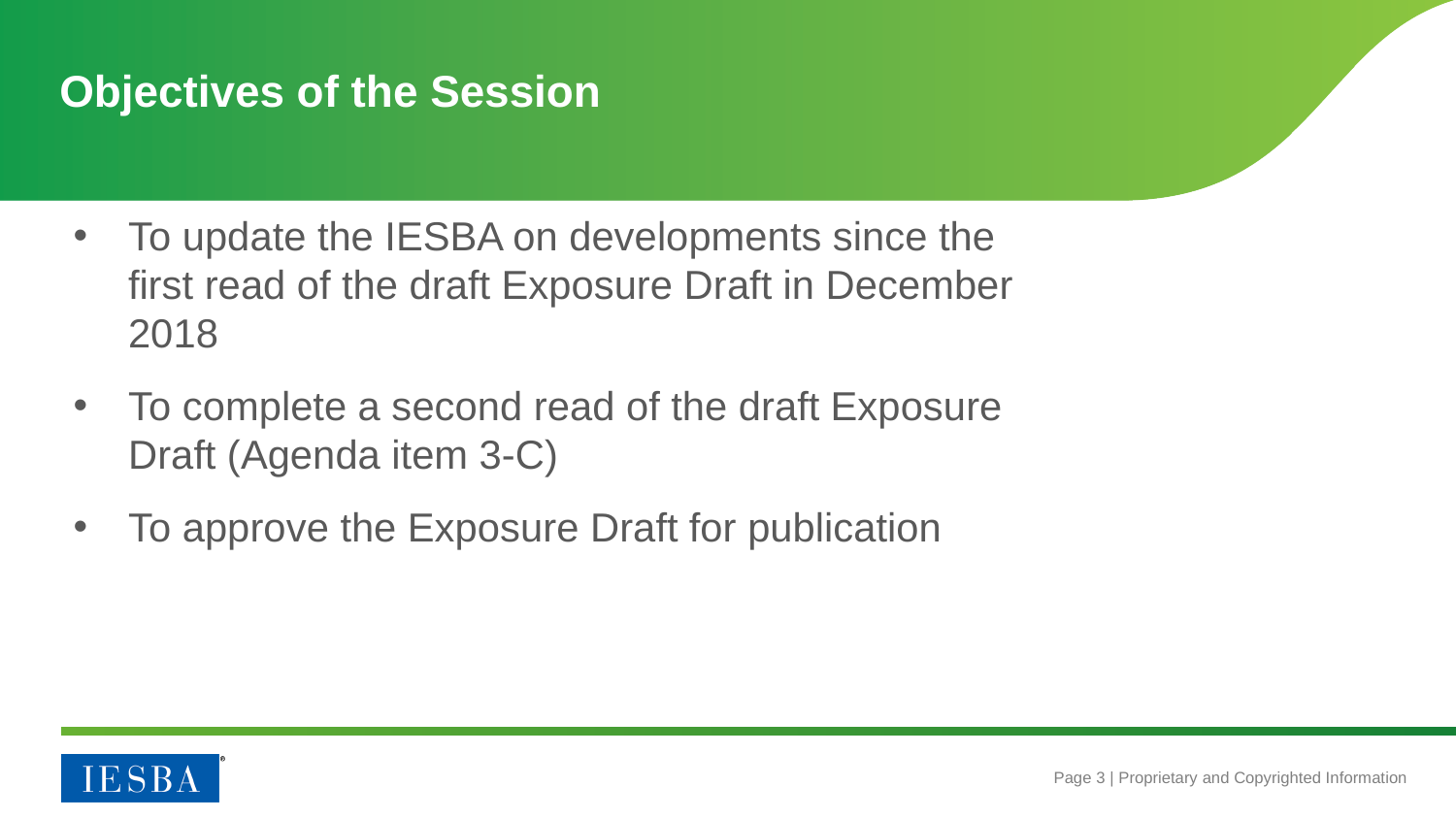

# Objectives of the Session
To update the IESBA on developments since the first read of the draft Exposure Draft in December 2018
To complete a second read of the draft Exposure Draft (Agenda item 3-C)
To approve the Exposure Draft for publication